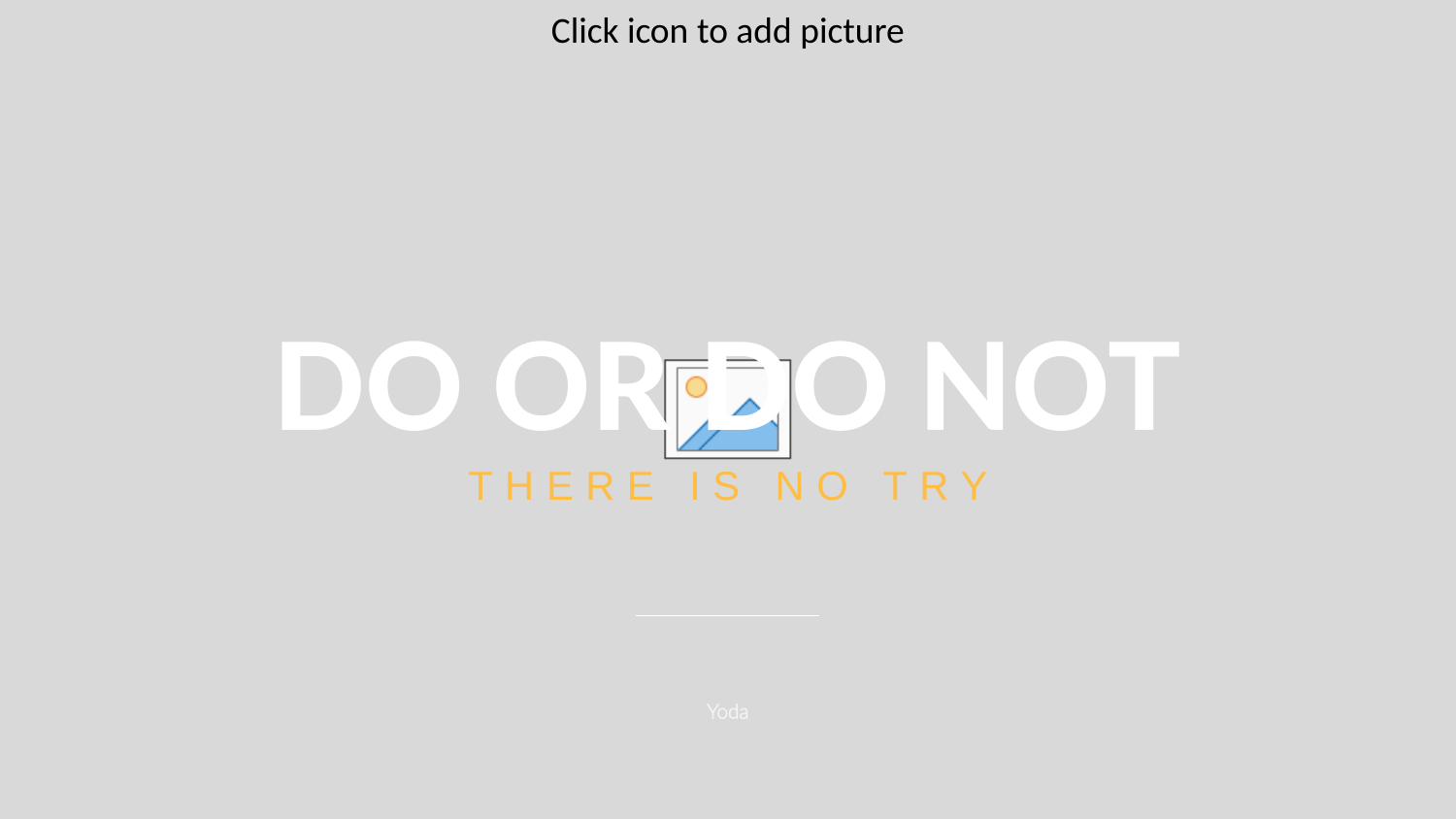

DO OR DO NOT
THERE IS NO TRY
Yoda